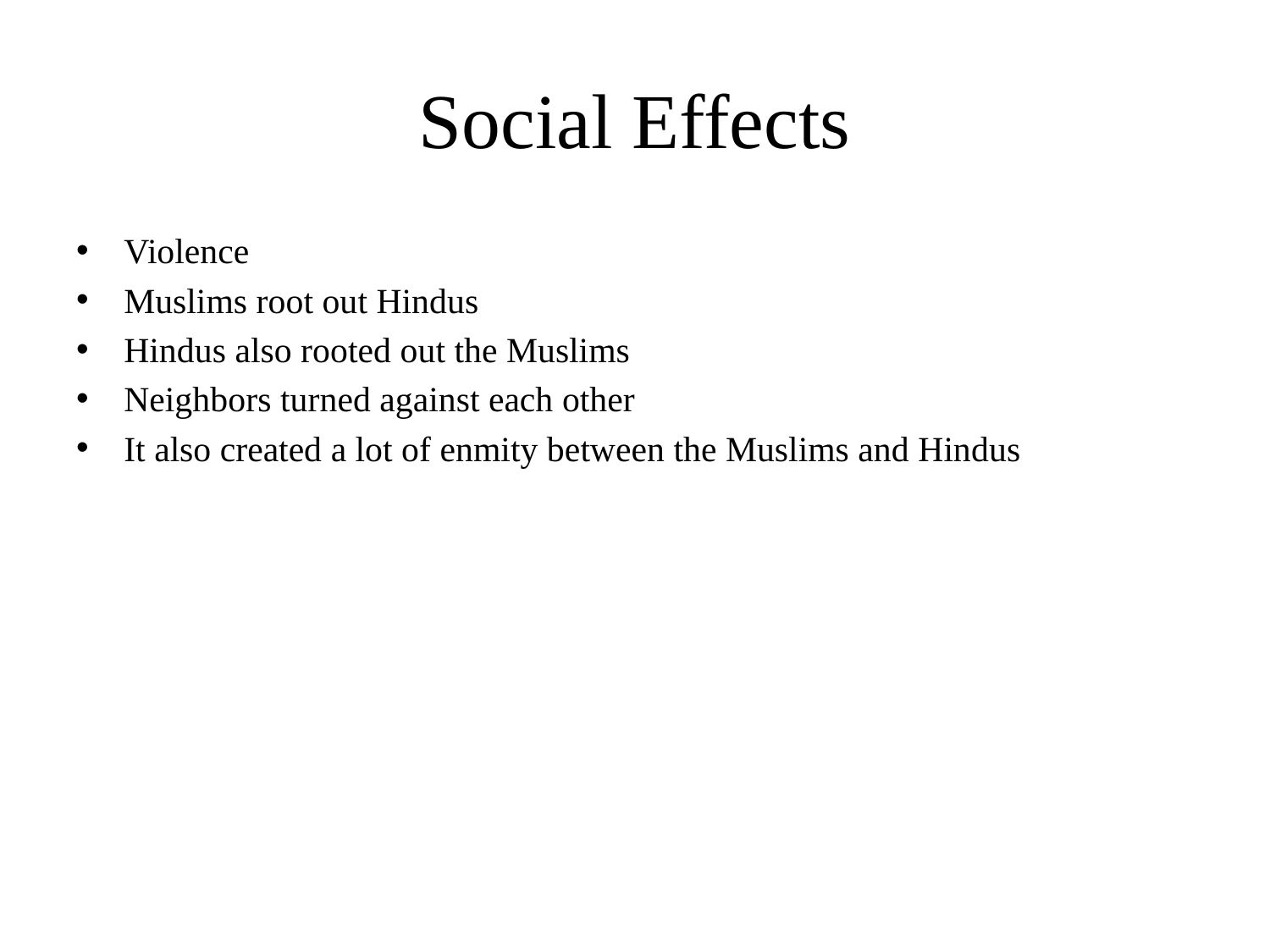

# Social Effects
Violence
Muslims root out Hindus
Hindus also rooted out the Muslims
Neighbors turned against each other
It also created a lot of enmity between the Muslims and Hindus